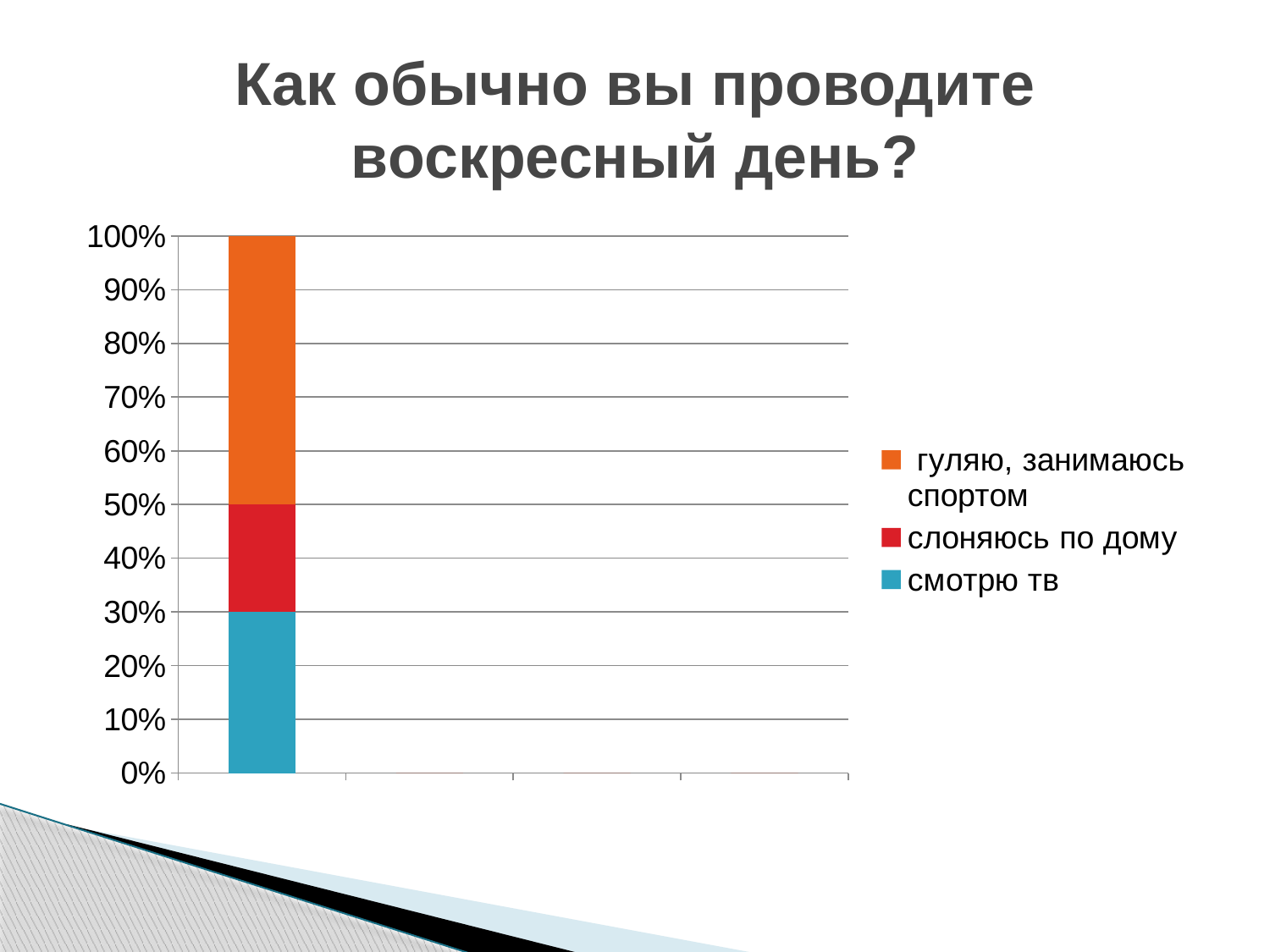

# Как обычно вы проводите воскресный день?

### Chart

| Category | смотрю тв | слоняюсь по дому |  гуляю, занимаюсь спортом |
|---|---|---|---|
|   | 37.5 | 25.0 | 62.5 |
|   | 0.0 | 0.0 | 0.0 |
|   | 0.0 | 0.0 | 0.0 |
|   | 0.0 | 0.0 | 0.0 |